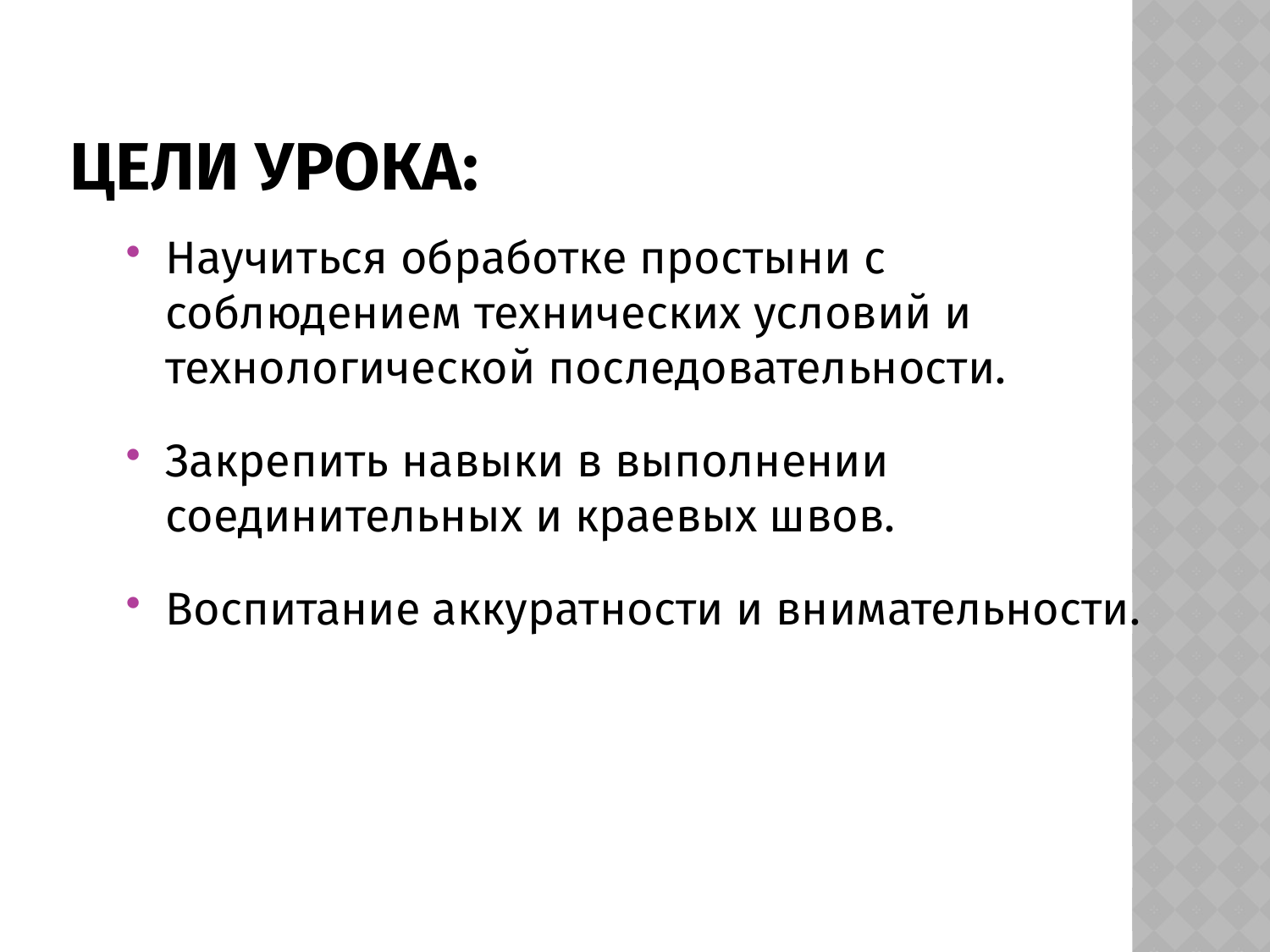

# Цели урока:
Научиться обработке простыни с соблюдением технических условий и технологической последовательности.

Закрепить навыки в выполнении соединительных и краевых швов.

Воспитание аккуратности и внимательности.